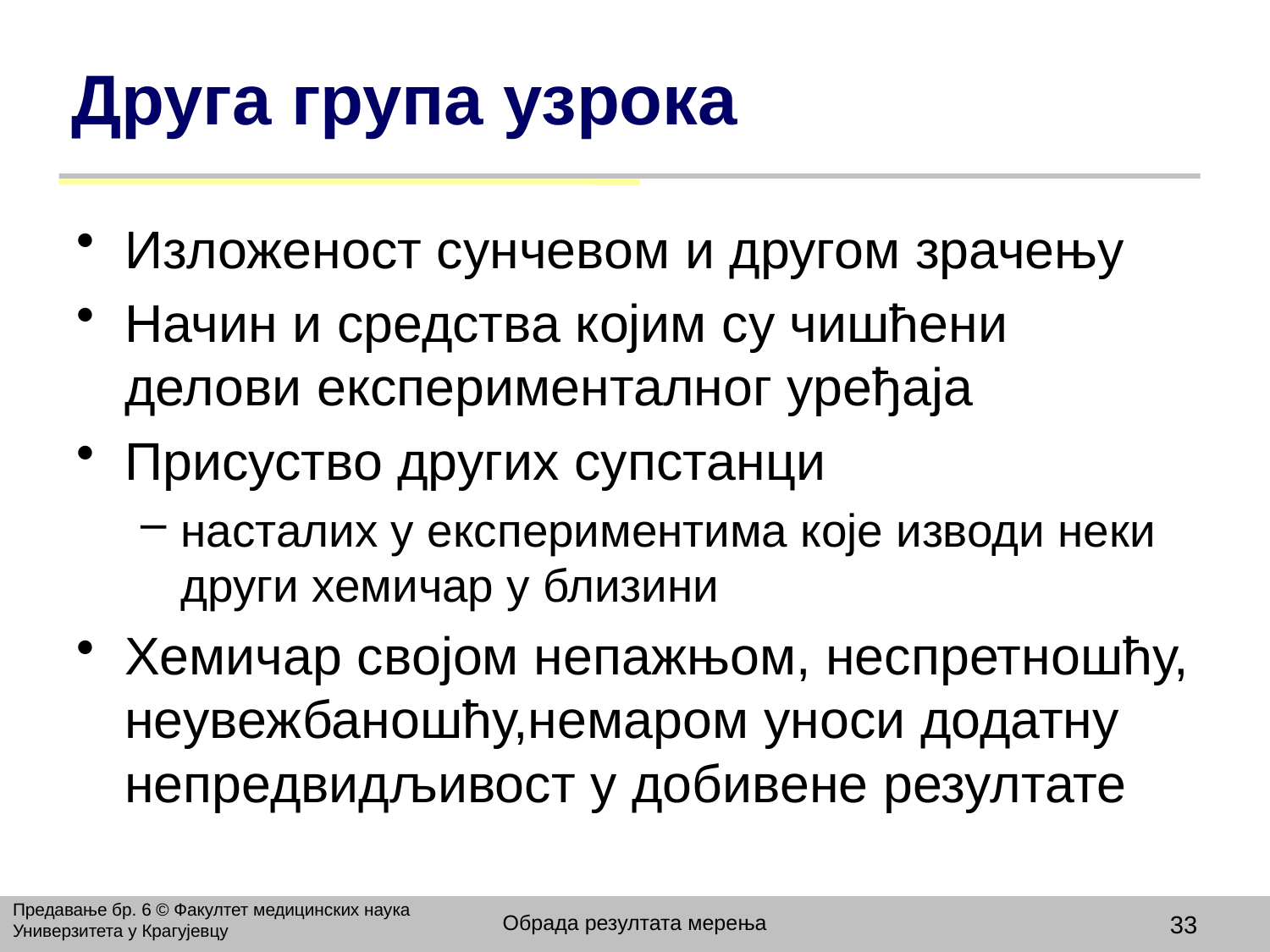

# Друга група узрока
Изложеност сунчевом и другом зрачењу
Начин и средства којим су чишћени делови експерименталног уређаја
Присуство других супстанци
насталих у експериментима које изводи неки други хемичар у близини
Хемичар својом непажњом, неспретношћу, неувежбаношћу,немаром уноси додатну непредвидљивост у добивене резултате
Предавање бр. 6 © Факултет медицинских наука Универзитета у Крагујевцу
Обрада резултата мерења
33